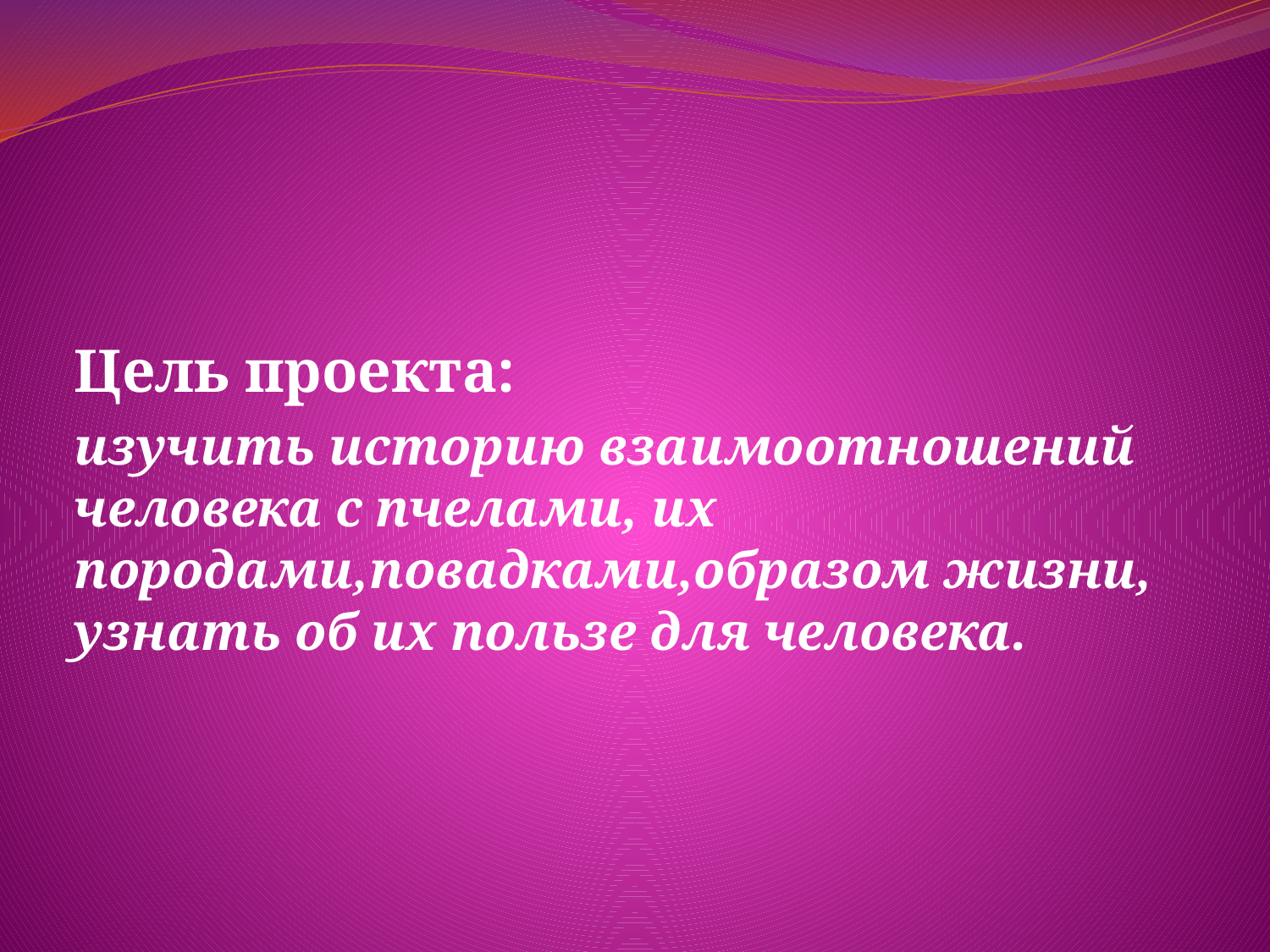

#
Цель проекта:
изучить историю взаимоотношений человека с пчелами, их породами,повадками,образом жизни, узнать об их пользе для человека.